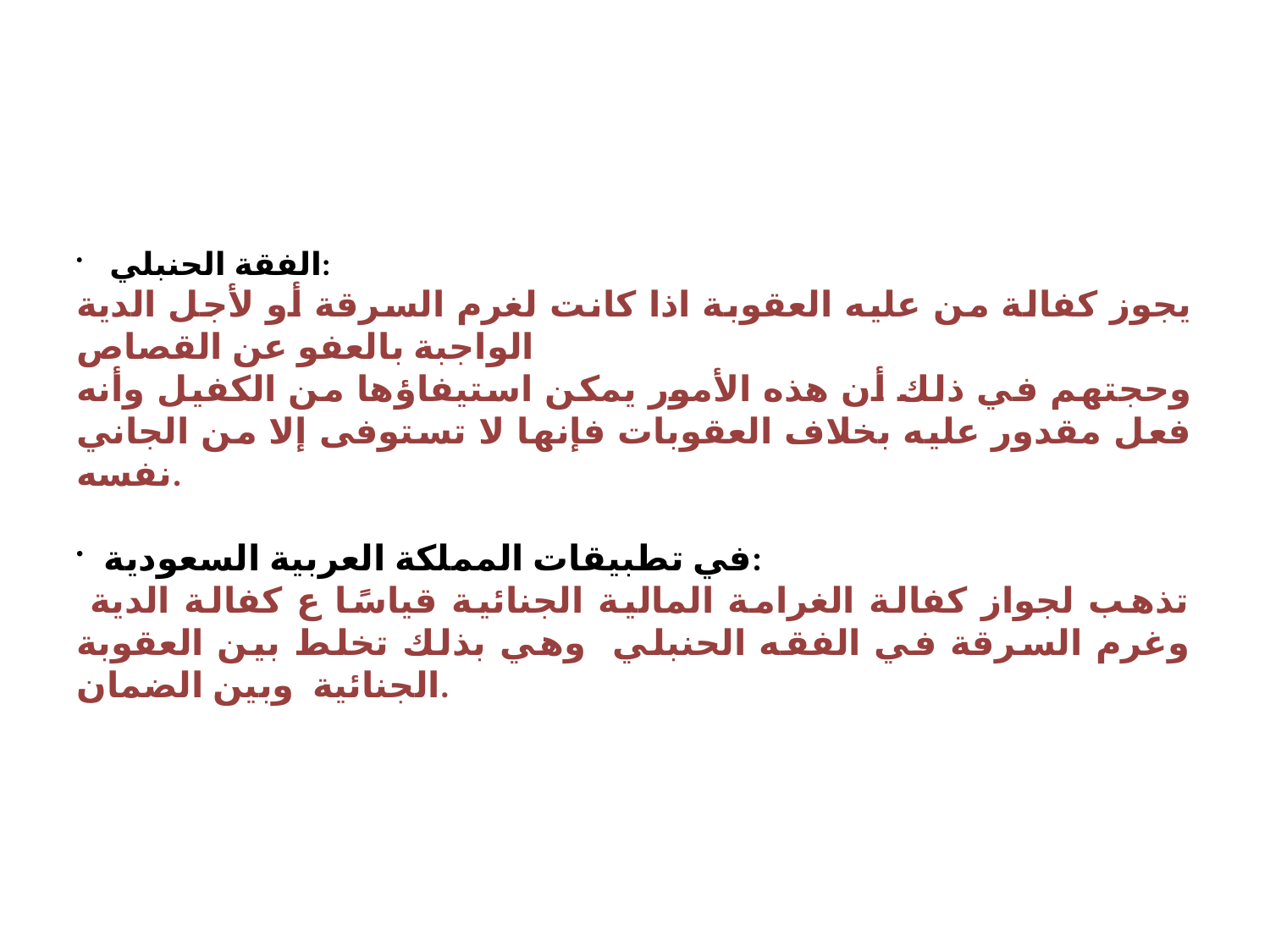

الفقة الحنبلي:
يجوز كفالة من عليه العقوبة اذا كانت لغرم السرقة أو لأجل الدية الواجبة بالعفو عن القصاص
وحجتهم في ذلك أن هذه الأمور يمكن استيفاؤها من الكفيل وأنه فعل مقدور عليه بخلاف العقوبات فإنها لا تستوفى إلا من الجاني نفسه.

في تطبيقات المملكة العربية السعودية:
 تذهب لجواز كفالة الغرامة المالية الجنائية قياسًا ع كفالة الدية وغرم السرقة في الفقه الحنبلي  وهي بذلك تخلط بين العقوبة الجنائية  وبين الضمان.